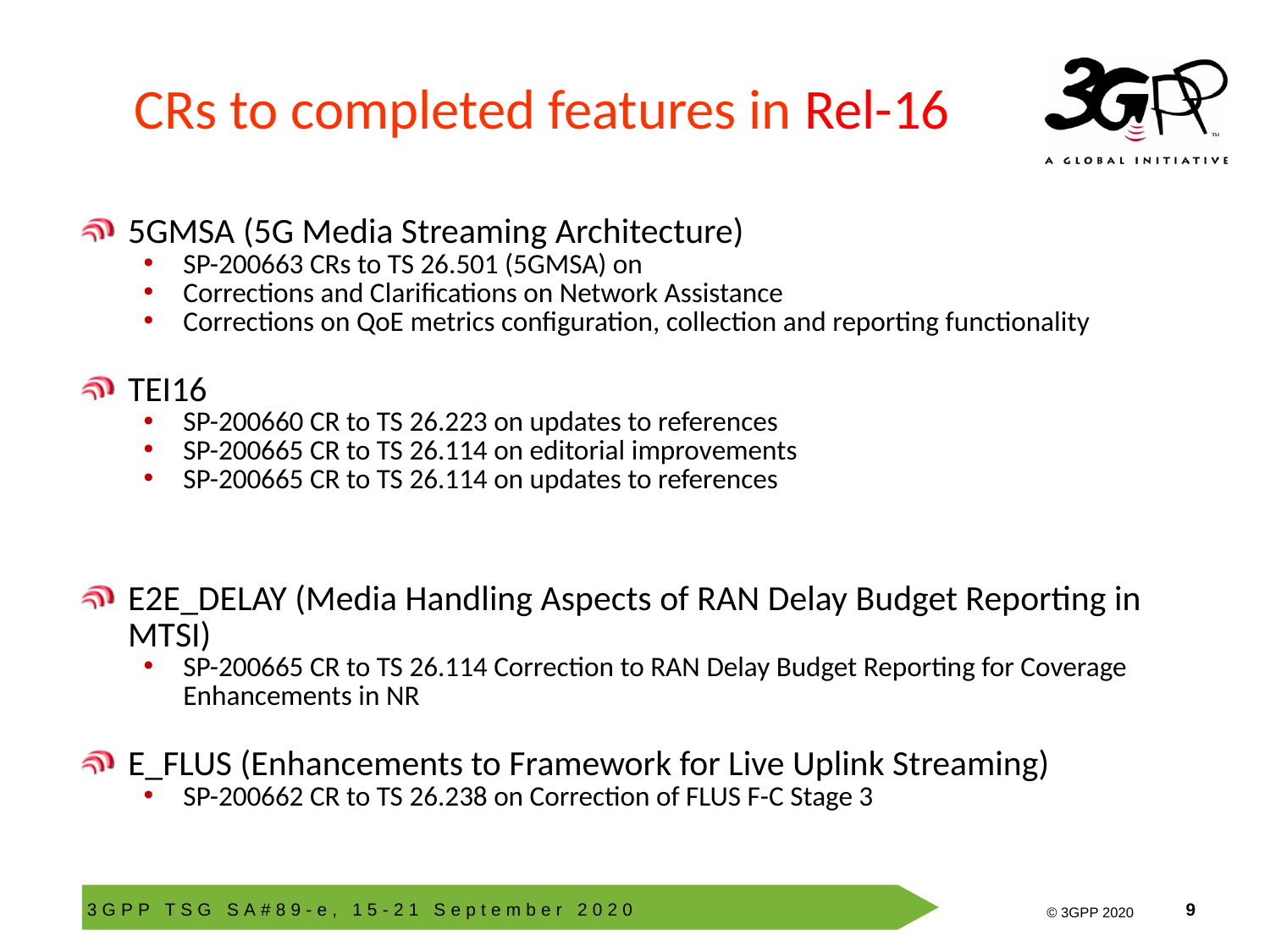

# CRs to completed features in Rel-16

5GMSA (5G Media Streaming Architecture)
SP-200663 CRs to TS 26.501 (5GMSA) on
Corrections and Clarifications on Network Assistance
Corrections on QoE metrics configuration, collection and reporting functionality

TEI16
SP-200660 CR to TS 26.223 on updates to references
SP-200665 CR to TS 26.114 on editorial improvements
SP-200665 CR to TS 26.114 on updates to references

E2E_DELAY (Media Handling Aspects of RAN Delay Budget Reporting in MTSI)
SP-200665 CR to TS 26.114 Correction to RAN Delay Budget Reporting for Coverage Enhancements in NR

E_FLUS (Enhancements to Framework for Live Uplink Streaming)
SP-200662 CR to TS 26.238 on Correction of FLUS F-C Stage 3